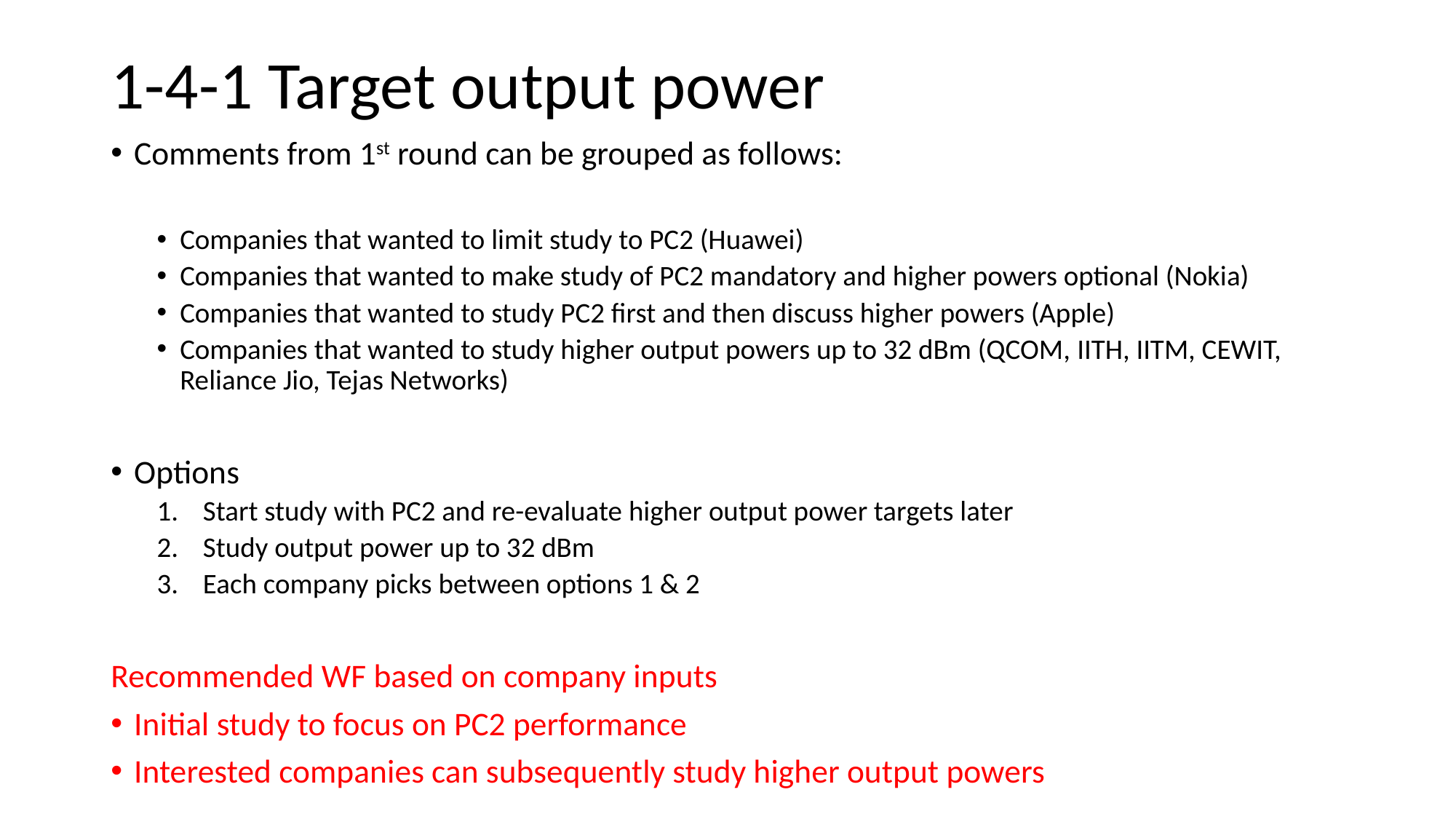

# 1-4-1 Target output power
Comments from 1st round can be grouped as follows:

Companies that wanted to limit study to PC2 (Huawei)
Companies that wanted to make study of PC2 mandatory and higher powers optional (Nokia)
Companies that wanted to study PC2 first and then discuss higher powers (Apple)
Companies that wanted to study higher output powers up to 32 dBm (QCOM, IITH, IITM, CEWIT, Reliance Jio, Tejas Networks)

Options
Start study with PC2 and re-evaluate higher output power targets later
Study output power up to 32 dBm
Each company picks between options 1 & 2

Recommended WF based on company inputs
Initial study to focus on PC2 performance
Interested companies can subsequently study higher output powers